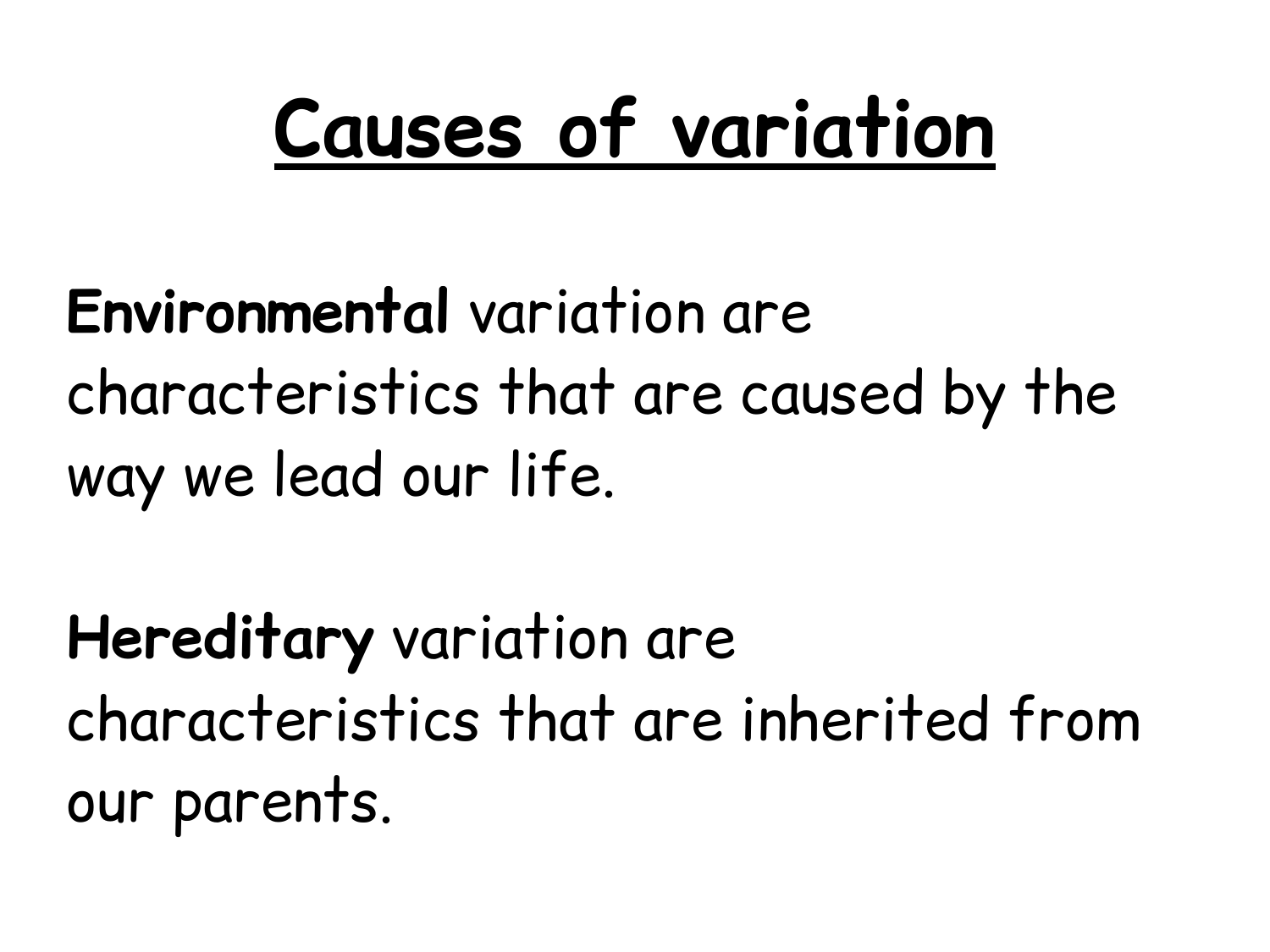

# Causes of variation
Environmental variation are characteristics that are caused by the way we lead our life.

Hereditary variation are characteristics that are inherited from our parents.